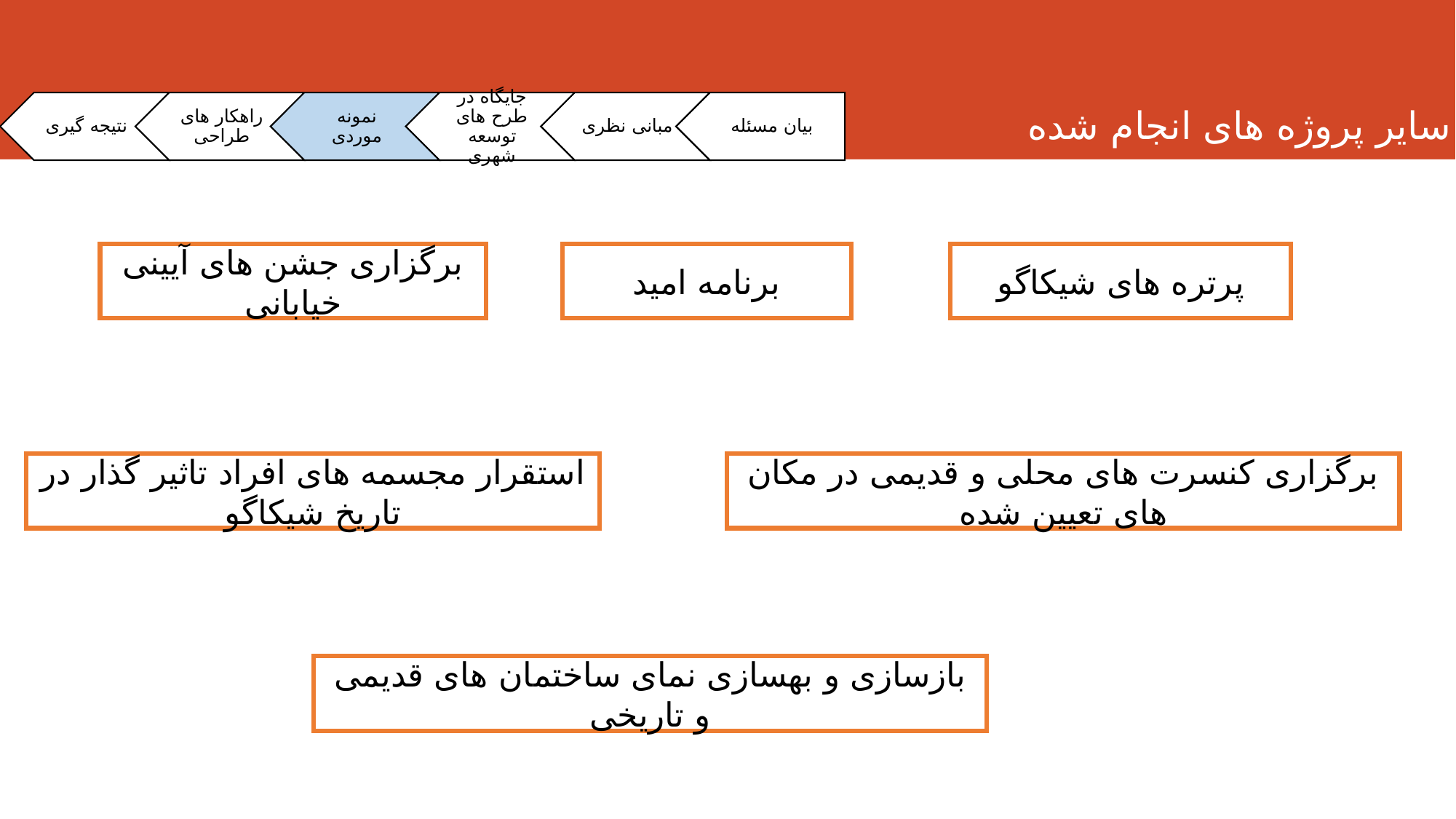

بیان مسئله
مبانی نظری
جایگاه در طرح های توسعه شهری
نمونه موردی
راهکار های طراحی
نتیجه گیری
سایر پروژه های انجام شده
برگزاری جشن های آیینی خیابانی
برنامه امید
پرتره های شیکاگو
استقرار مجسمه های افراد تاثیر گذار در تاریخ شیکاگو
برگزاری کنسرت های محلی و قدیمی در مکان های تعیین شده
بازسازی و بهسازی نمای ساختمان های قدیمی و تاریخی